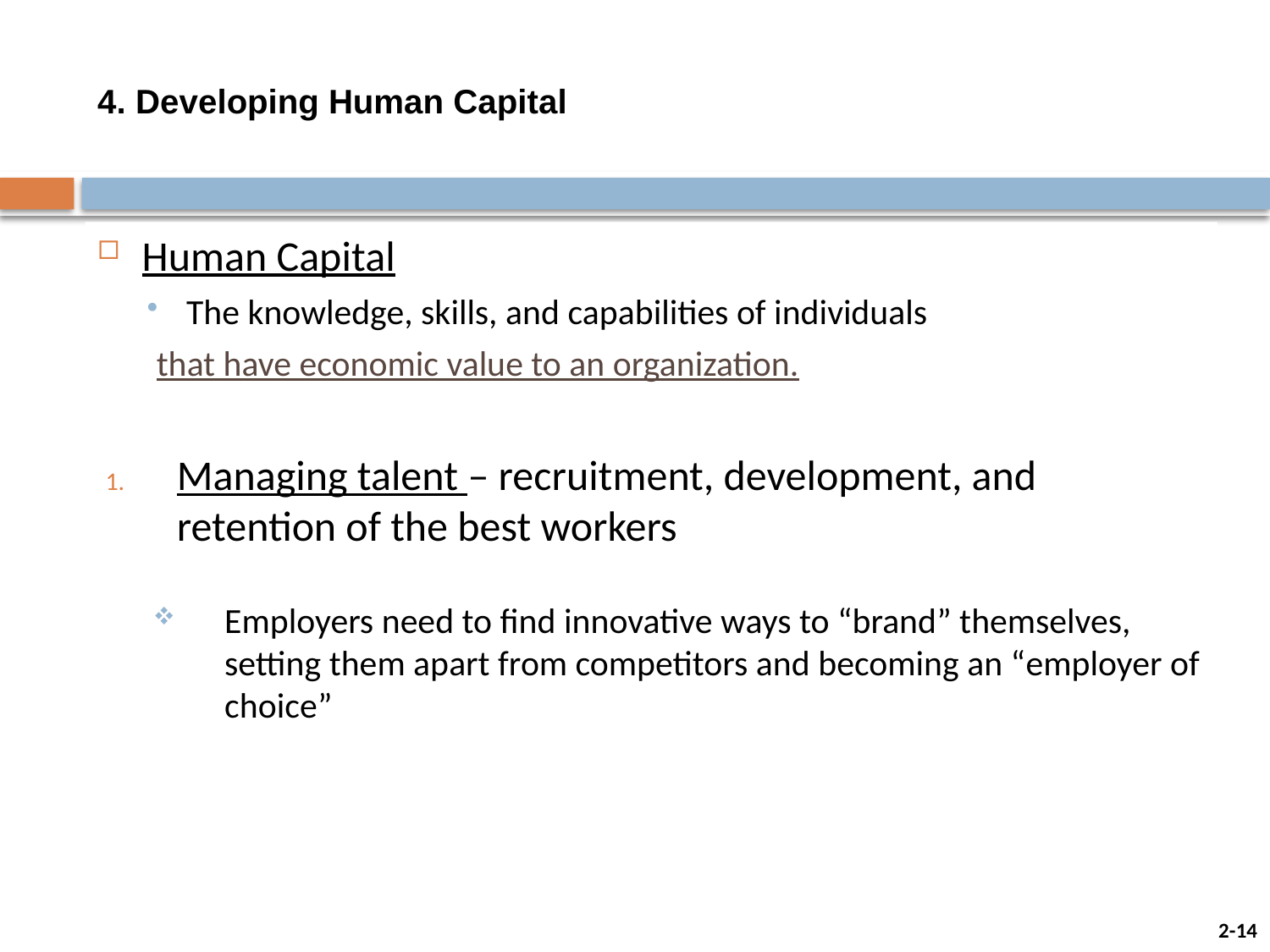

# 4. Developing Human Capital
Human Capital
The knowledge, skills, and capabilities of individuals
 that have economic value to an organization.

Managing talent – recruitment, development, and retention of the best workers

Employers need to find innovative ways to “brand” themselves, setting them apart from competitors and becoming an “employer of choice”